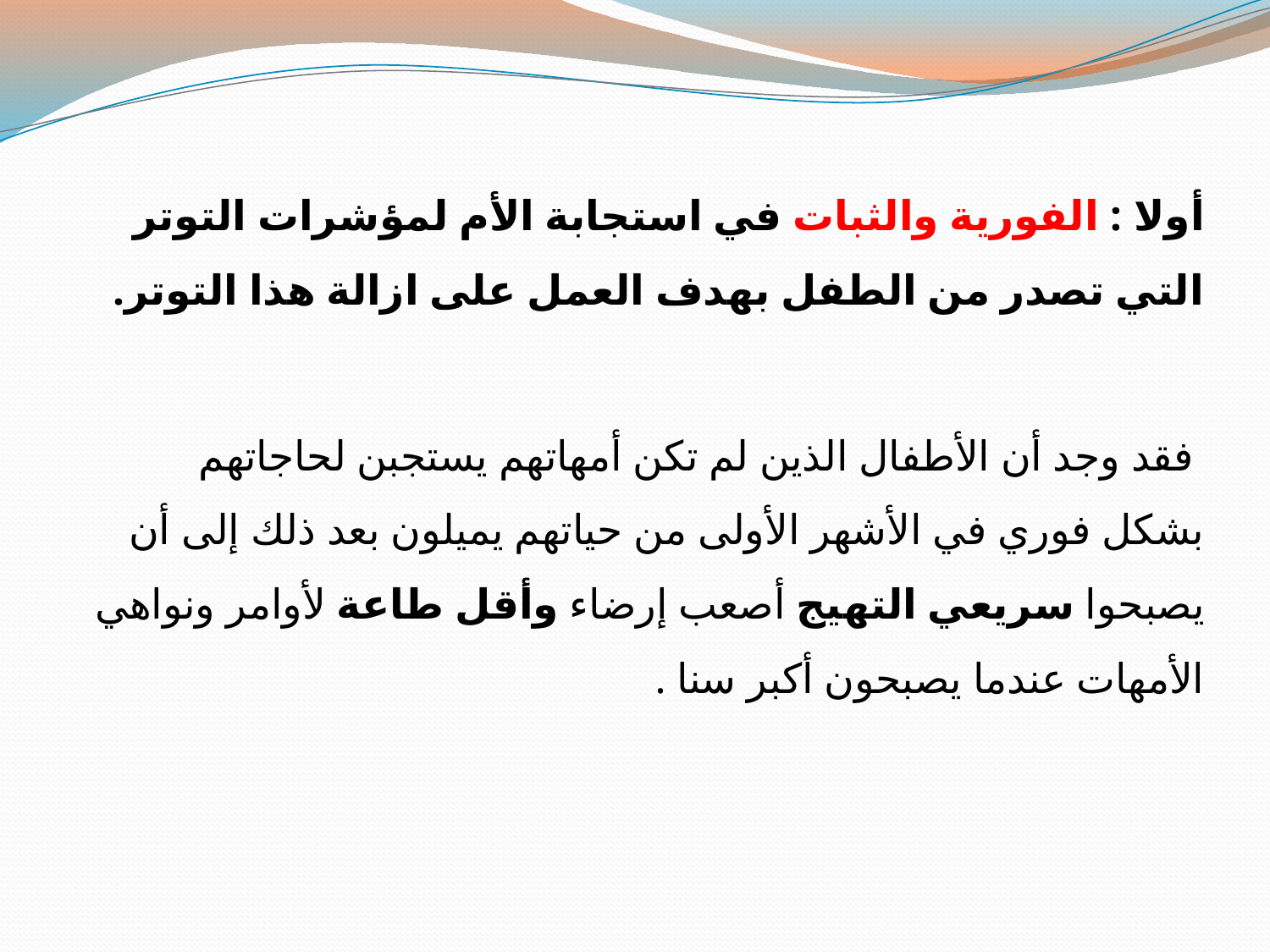

أولا : الفورية والثبات في استجابة الأم لمؤشرات التوتر التي تصدر من الطفل بهدف العمل على ازالة هذا التوتر.

 فقد وجد أن الأطفال الذين لم تكن أمهاتهم يستجبن لحاجاتهم بشكل فوري في الأشهر الأولى من حياتهم يميلون بعد ذلك إلى أن يصبحوا سريعي التهيج أصعب إرضاء وأقل طاعة لأوامر ونواهي الأمهات عندما يصبحون أكبر سنا .